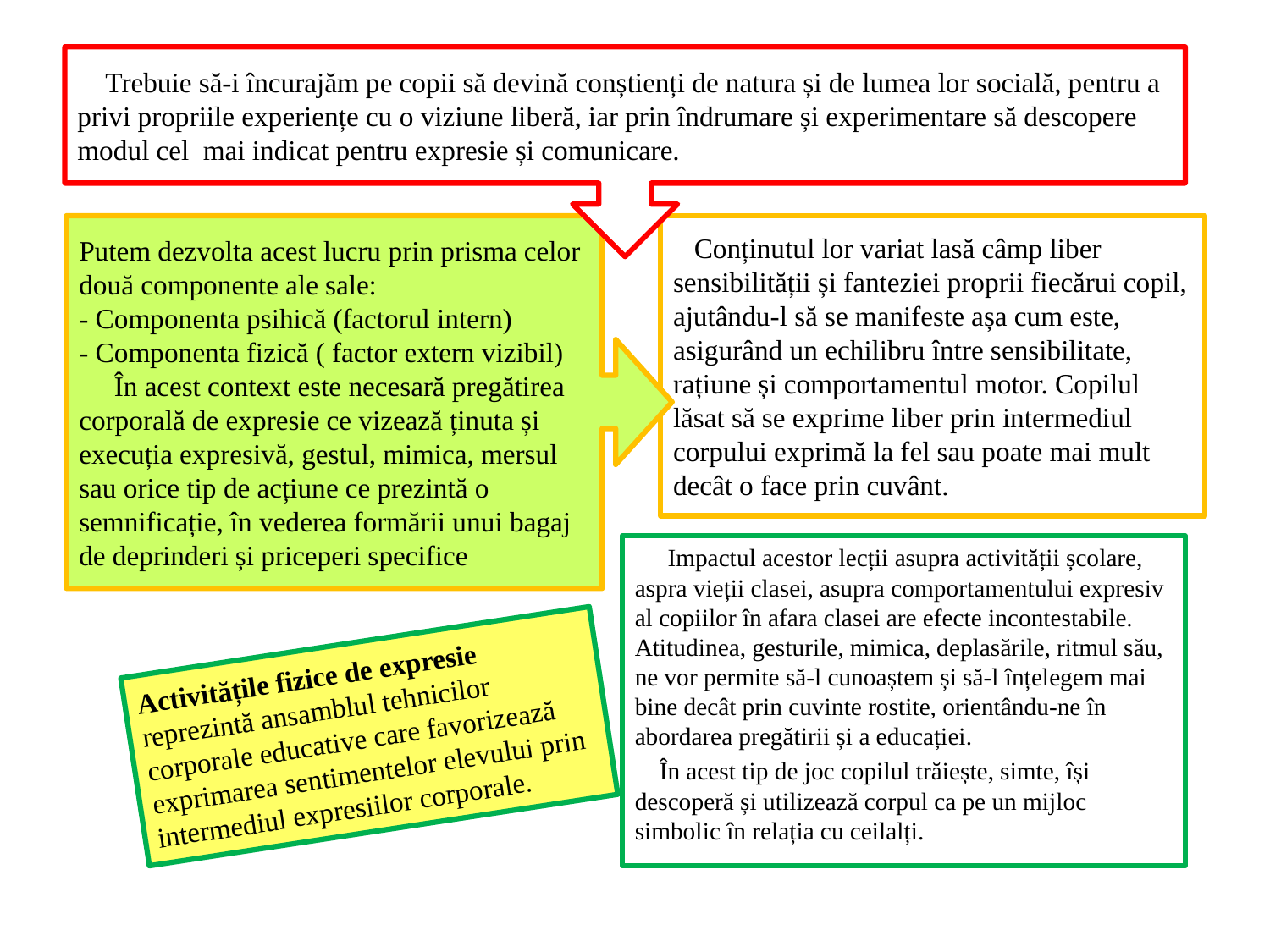

Trebuie să-i încurajăm pe copii să devină conștienți de natura și de lumea lor socială, pentru a privi propriile experiențe cu o viziune liberă, iar prin îndrumare și experimentare să descopere modul cel  mai indicat pentru expresie și comunicare.
Putem dezvolta acest lucru prin prisma celor două componente ale sale:
- Componenta psihică (factorul intern)
- Componenta fizică ( factor extern vizibil)
     În acest context este necesară pregătirea corporală de expresie ce vizează ținuta și execuția expresivă, gestul, mimica, mersul sau orice tip de acțiune ce prezintă o semnificație, în vederea formării unui bagaj de deprinderi și priceperi specifice
   Conținutul lor variat lasă câmp liber sensibilității și fanteziei proprii fiecărui copil, ajutându-l să se manifeste așa cum este, asigurând un echilibru între sensibilitate, rațiune și comportamentul motor. Copilul lăsat să se exprime liber prin intermediul corpului exprimă la fel sau poate mai mult decât o face prin cuvânt.
      Impactul acestor lecții asupra activității școlare, aspra vieții clasei, asupra comportamentului expresiv al copiilor în afara clasei are efecte incontestabile. Atitudinea, gesturile, mimica, deplasările, ritmul său, ne vor permite să-l cunoaștem și să-l înțelegem mai bine decât prin cuvinte rostite, orientându-ne în abordarea pregătirii și a educației.
    În acest tip de joc copilul trăiește, simte, își descoperă și utilizează corpul ca pe un mijloc simbolic în relația cu ceilalți.

Activitățile fizice de expresie reprezintă ansamblul tehnicilor corporale educative care favorizează exprimarea sentimentelor elevului prin intermediul expresiilor corporale.